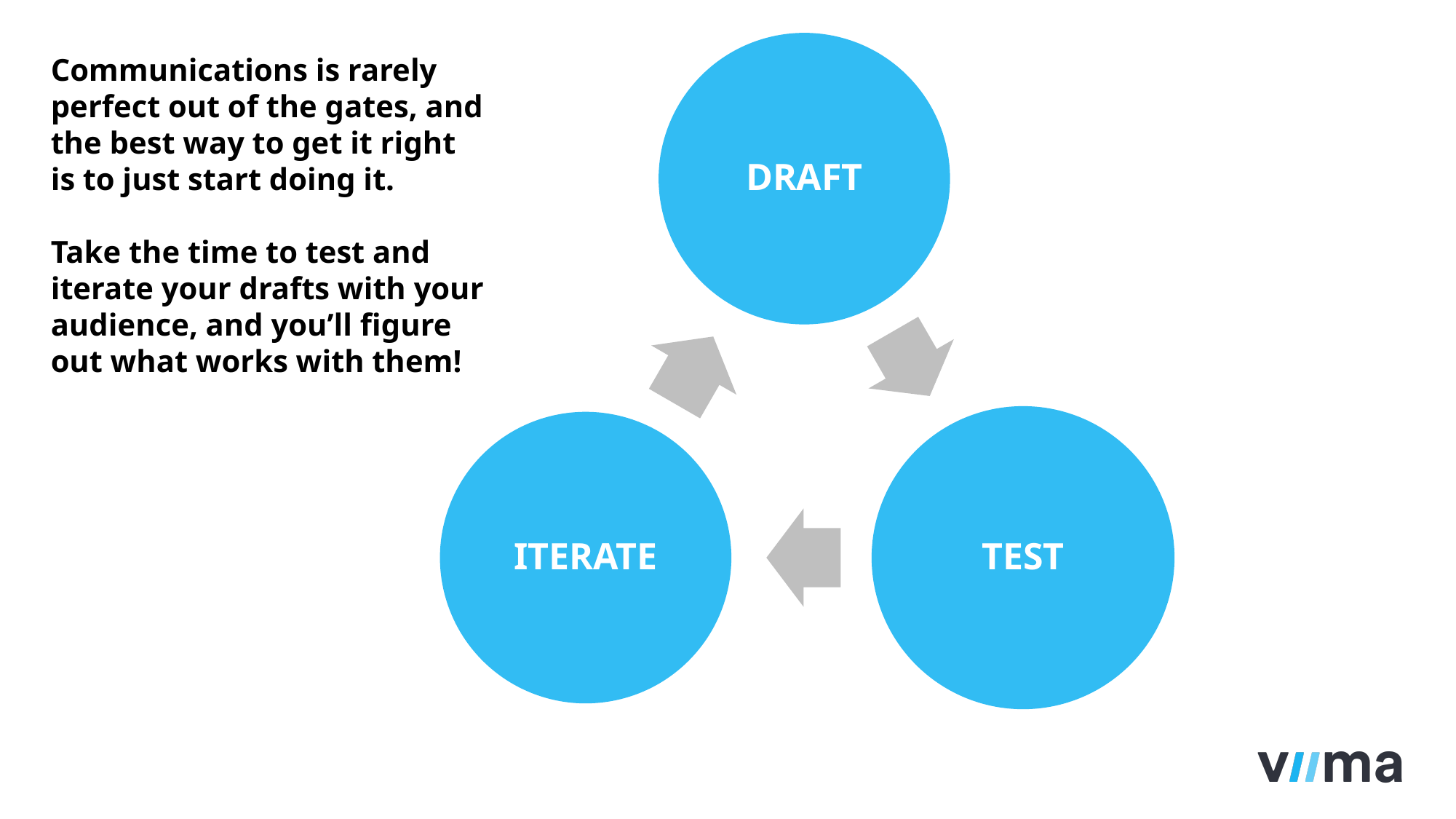

DRAFT

TEST

ITERATE

Communications is rarely perfect out of the gates, and the best way to get it right is to just start doing it.

Take the time to test and iterate your drafts with your audience, and you’ll figure out what works with them!